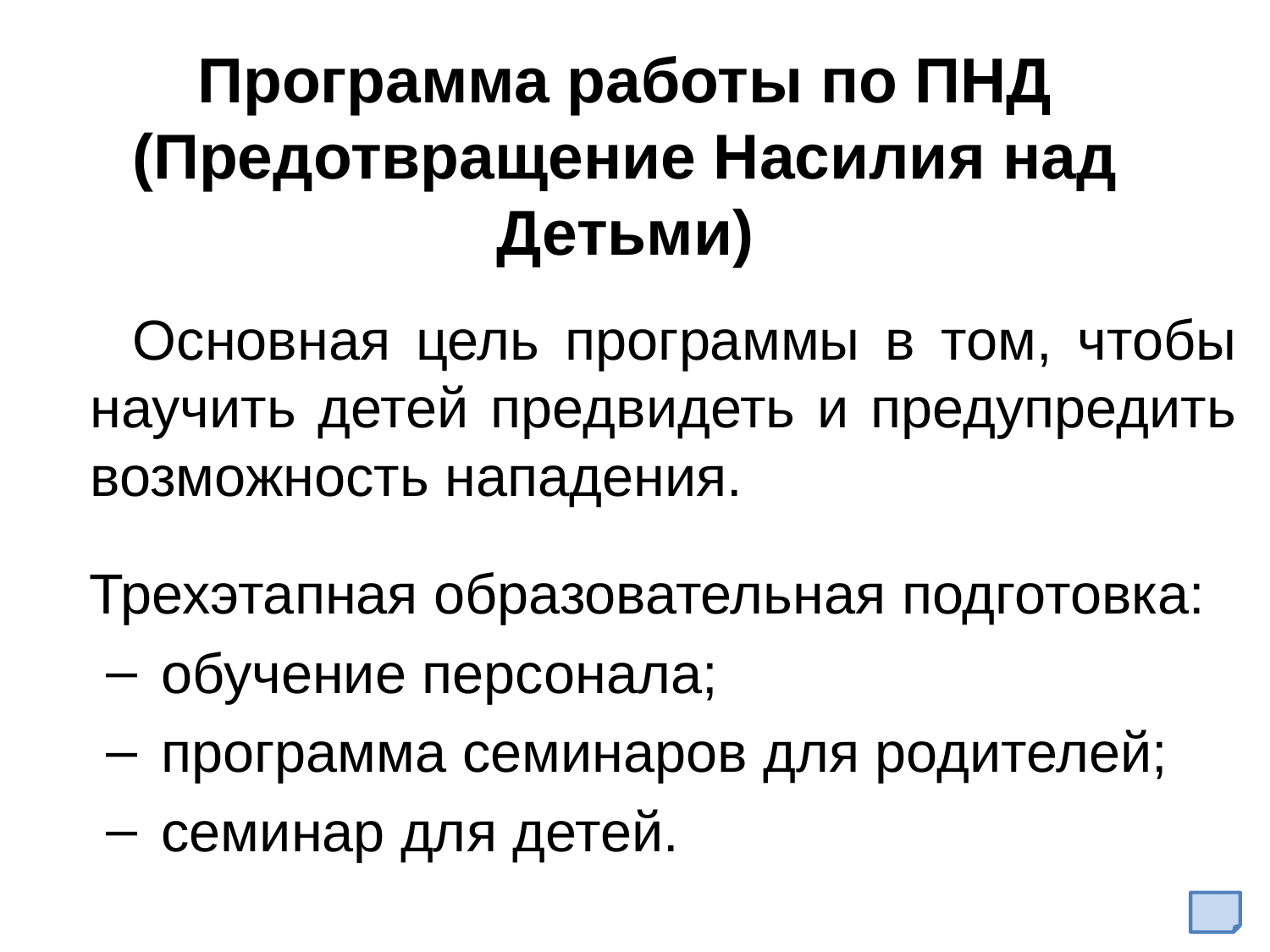

# Программа работы по ПНД (Предотвращение Насилия над Детьми)
    Основная цель программы в том, чтобы научить детей предвидеть и предупредить возможность нападения.

   Трехэтапная образовательная подготовка:
 обучение персонала;
 программа семинаров для родителей;
 семинар для детей.